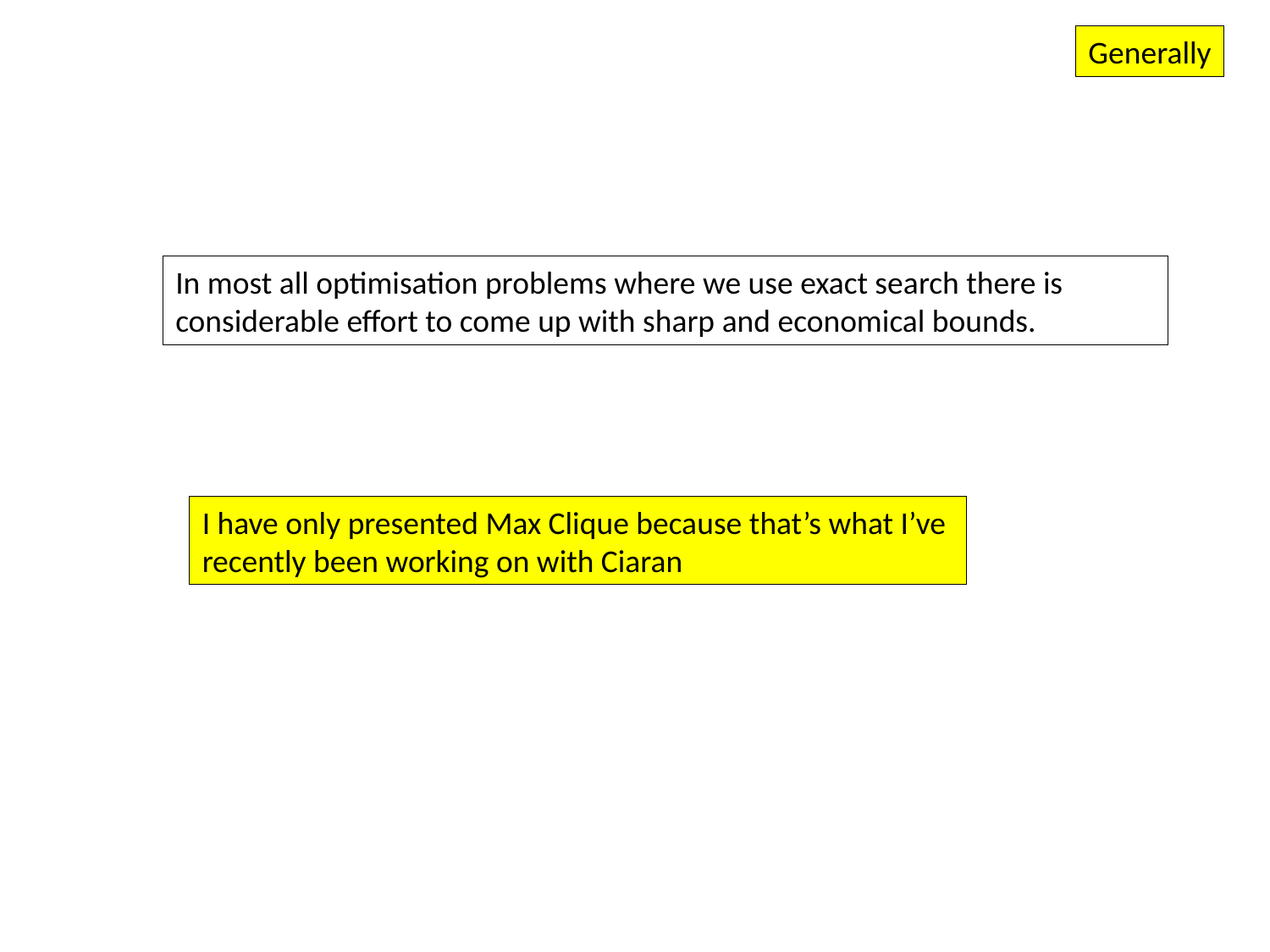

Generally
In most all optimisation problems where we use exact search there is considerable effort to come up with sharp and economical bounds.
I have only presented Max Clique because that’s what I’ve
recently been working on with Ciaran